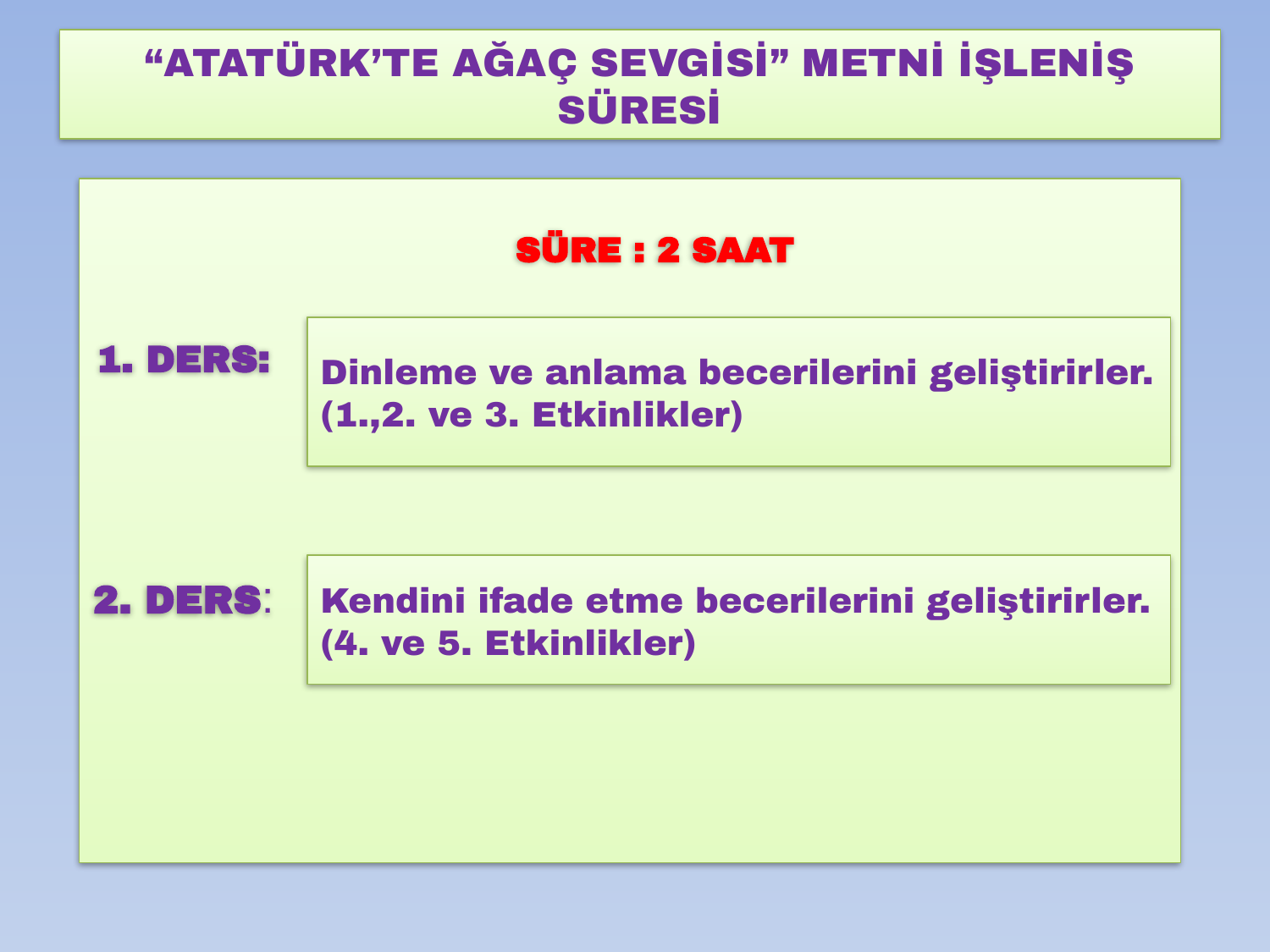

“ATATÜRK’TE AĞAÇ SEVGİSİ” METNİ İŞLENİŞ SÜRESİ

SÜRE : 2 SAAT
1. DERS:
Dinleme ve anlama becerilerini geliştirirler.
(1.,2. ve 3. Etkinlikler)
2. DERS:
Kendini ifade etme becerilerini geliştirirler.
(4. ve 5. Etkinlikler)